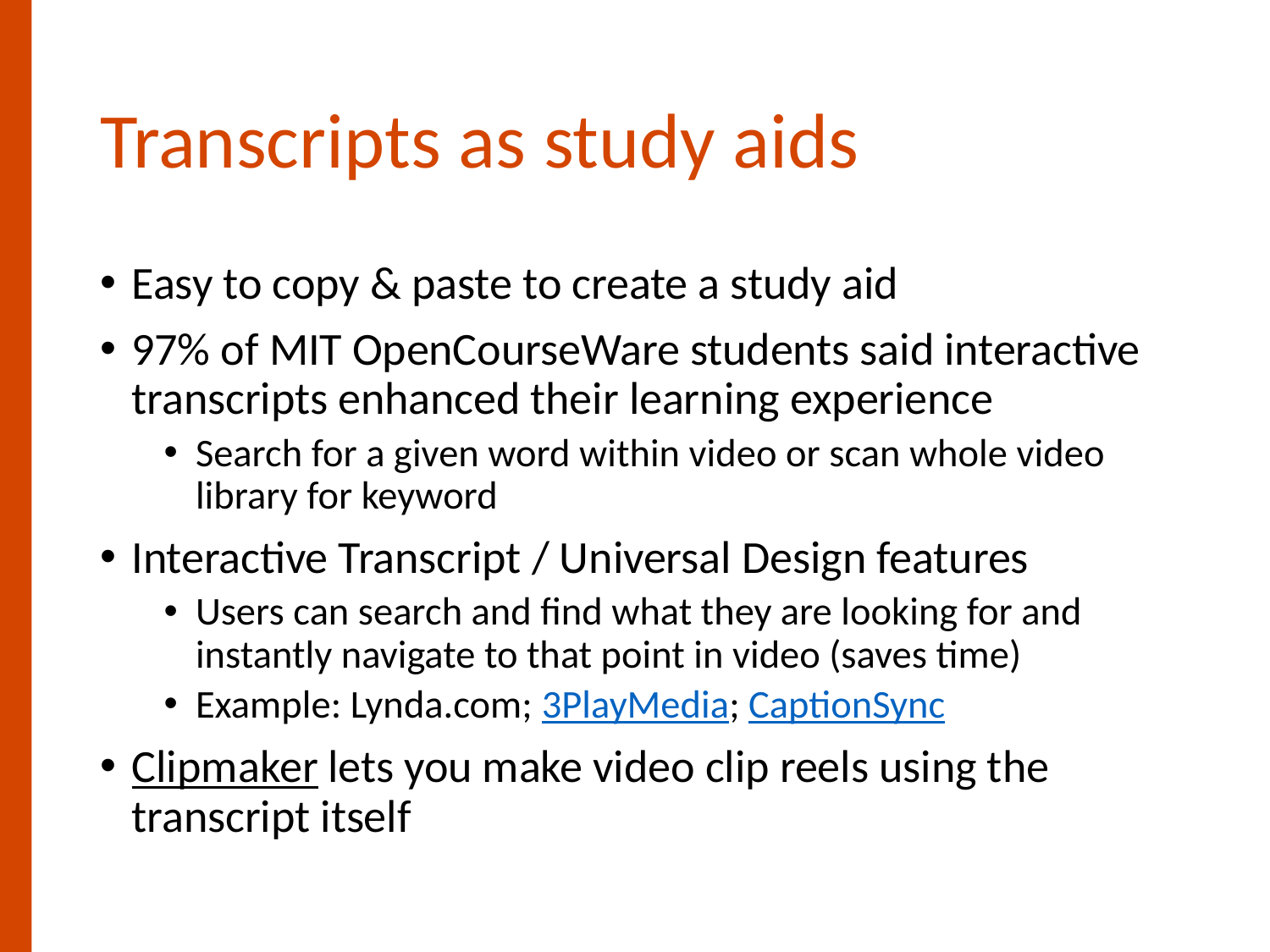

# Transcripts as study aids
Easy to copy & paste to create a study aid
97% of MIT OpenCourseWare students said interactive transcripts enhanced their learning experience
Search for a given word within video or scan whole video library for keyword
Interactive Transcript / Universal Design features
Users can search and find what they are looking for and instantly navigate to that point in video (saves time)
Example: Lynda.com; 3PlayMedia; CaptionSync
Clipmaker lets you make video clip reels using the transcript itself